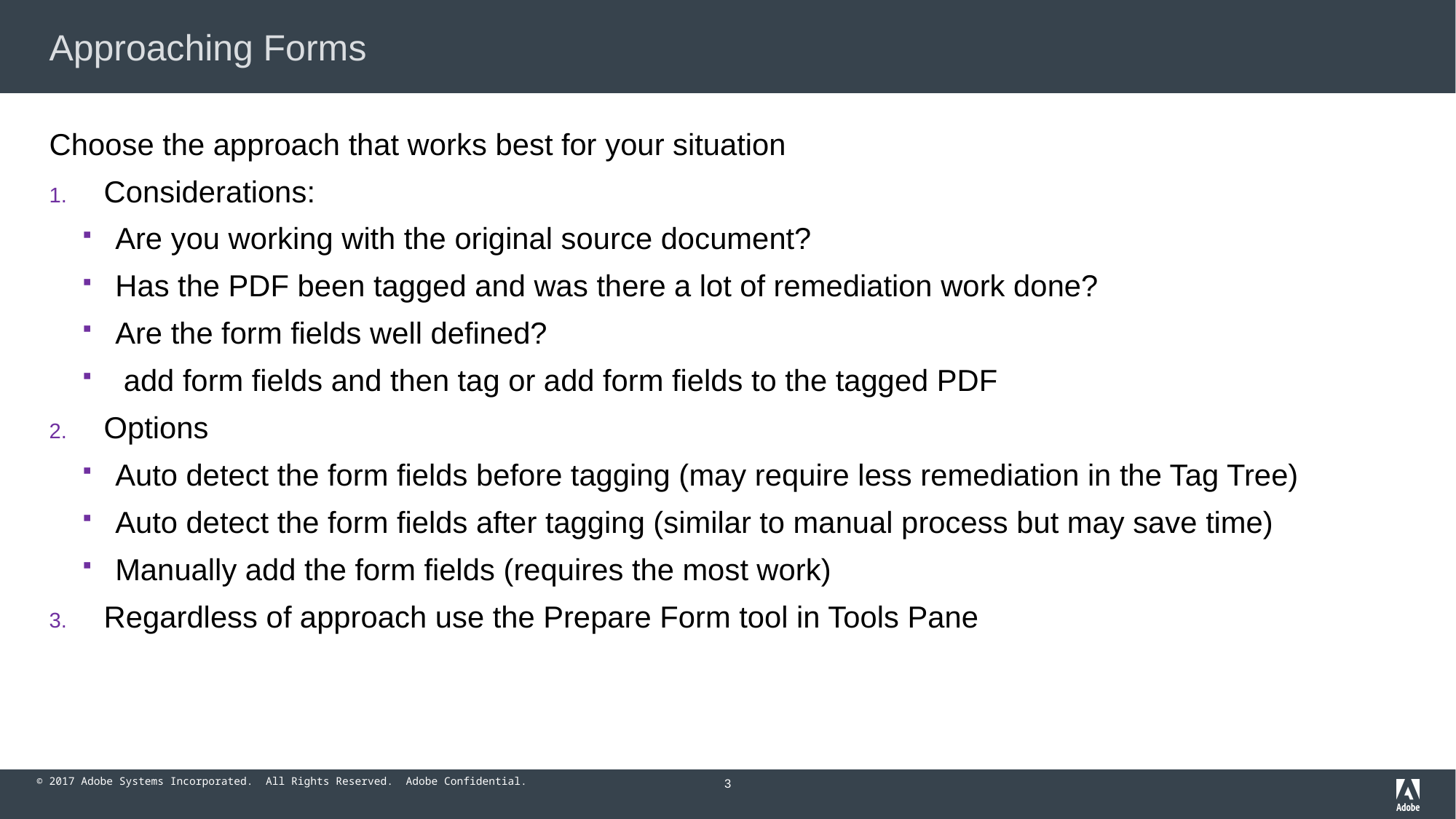

# Approaching Forms
Choose the approach that works best for your situation
Considerations:
Are you working with the original source document?
Has the PDF been tagged and was there a lot of remediation work done?
Are the form fields well defined?
 add form fields and then tag or add form fields to the tagged PDF
Options
Auto detect the form fields before tagging (may require less remediation in the Tag Tree)
Auto detect the form fields after tagging (similar to manual process but may save time)
Manually add the form fields (requires the most work)
Regardless of approach use the Prepare Form tool in Tools Pane

3